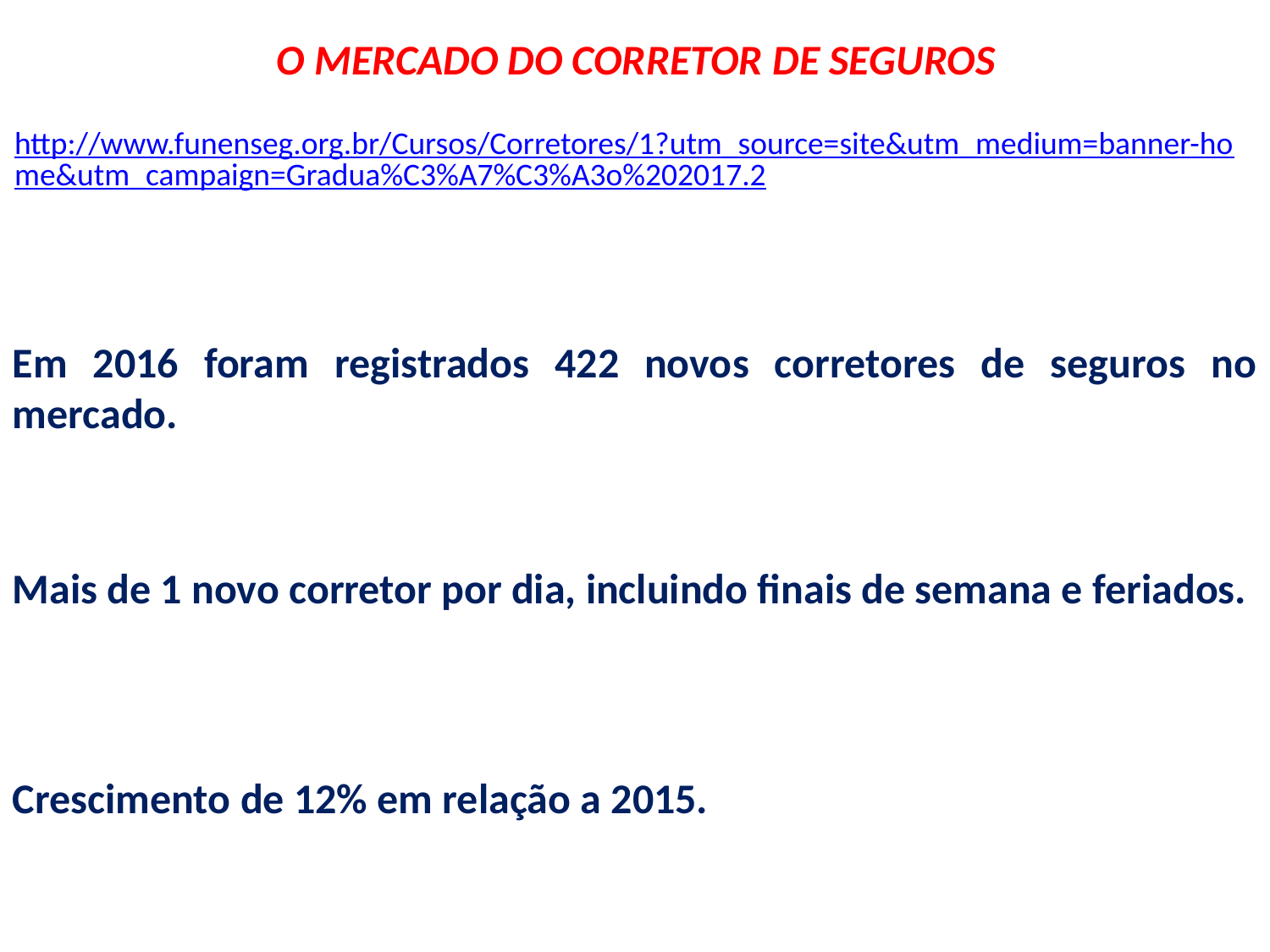

O MERCADO DO CORRETOR DE SEGUROS
http://www.funenseg.org.br/Cursos/Corretores/1?utm_source=site&utm_medium=banner-home&utm_campaign=Gradua%C3%A7%C3%A3o%202017.2

Em 2016 foram registrados 422 novos corretores de seguros no mercado.
Mais de 1 novo corretor por dia, incluindo finais de semana e feriados.
Crescimento de 12% em relação a 2015.